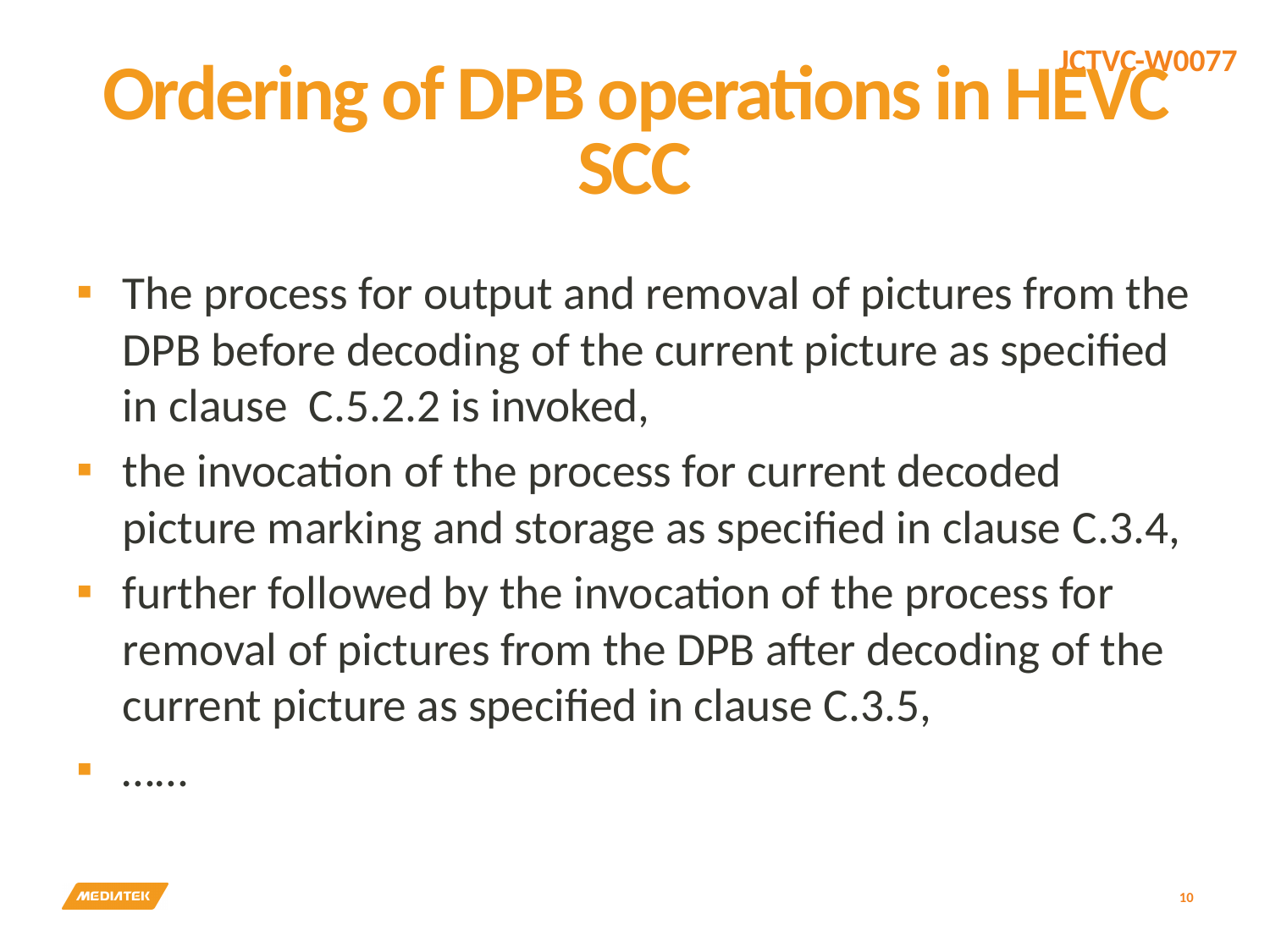

# Ordering of DPB operations in HEVC SCC
The process for output and removal of pictures from the DPB before decoding of the current picture as specified in clause  C.5.2.2 is invoked,
the invocation of the process for current decoded picture marking and storage as specified in clause C.3.4,
further followed by the invocation of the process for removal of pictures from the DPB after decoding of the current picture as specified in clause C.3.5,
……

10